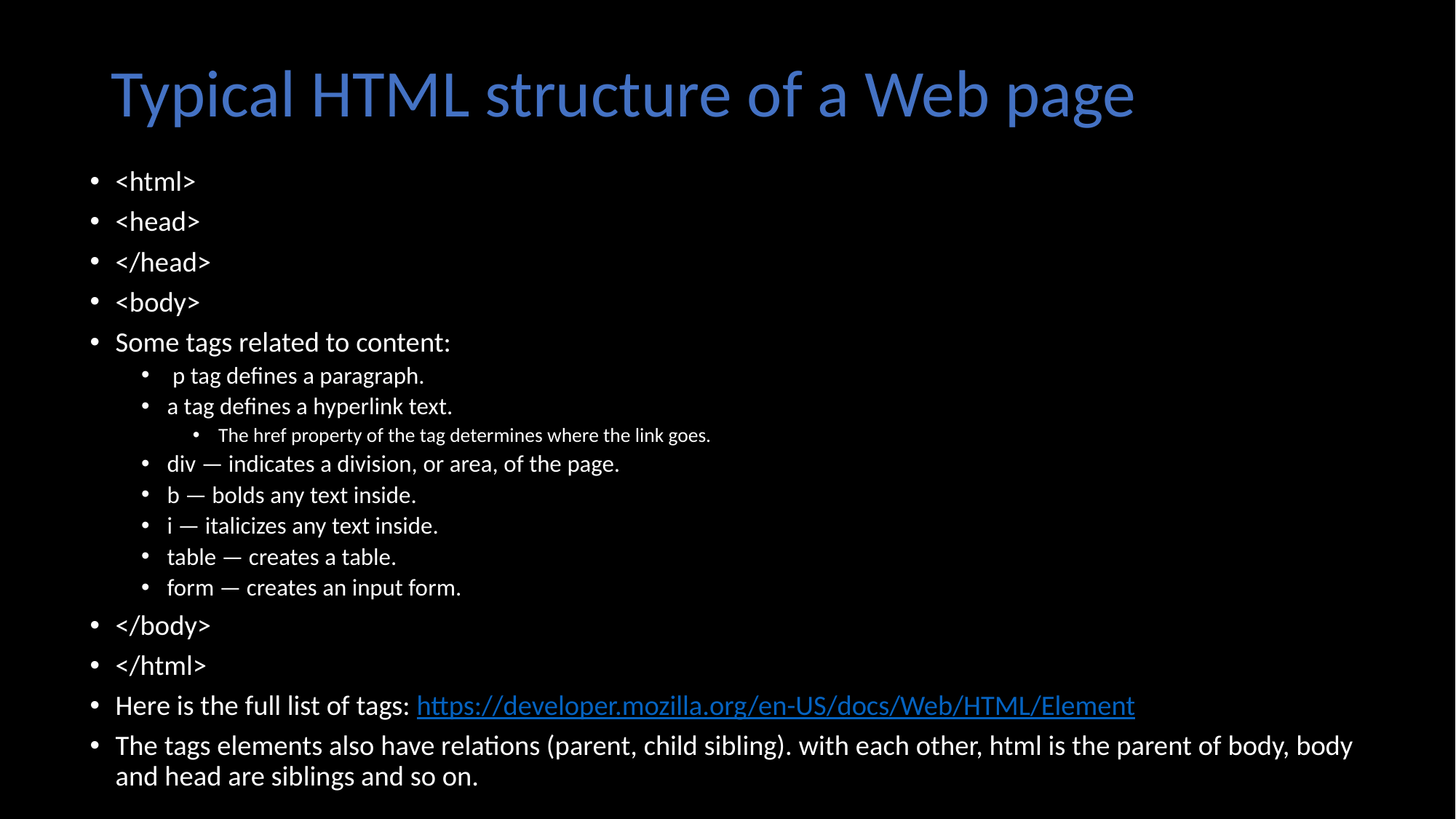

# Typical HTML structure of a Web page
<html>
<head>
</head>
<body>
Some tags related to content:
 p tag defines a paragraph.
a tag defines a hyperlink text.
The href property of the tag determines where the link goes.
div — indicates a division, or area, of the page.
b — bolds any text inside.
i — italicizes any text inside.
table — creates a table.
form — creates an input form.
</body>
</html>
Here is the full list of tags: https://developer.mozilla.org/en-US/docs/Web/HTML/Element
The tags elements also have relations (parent, child sibling). with each other, html is the parent of body, body and head are siblings and so on.